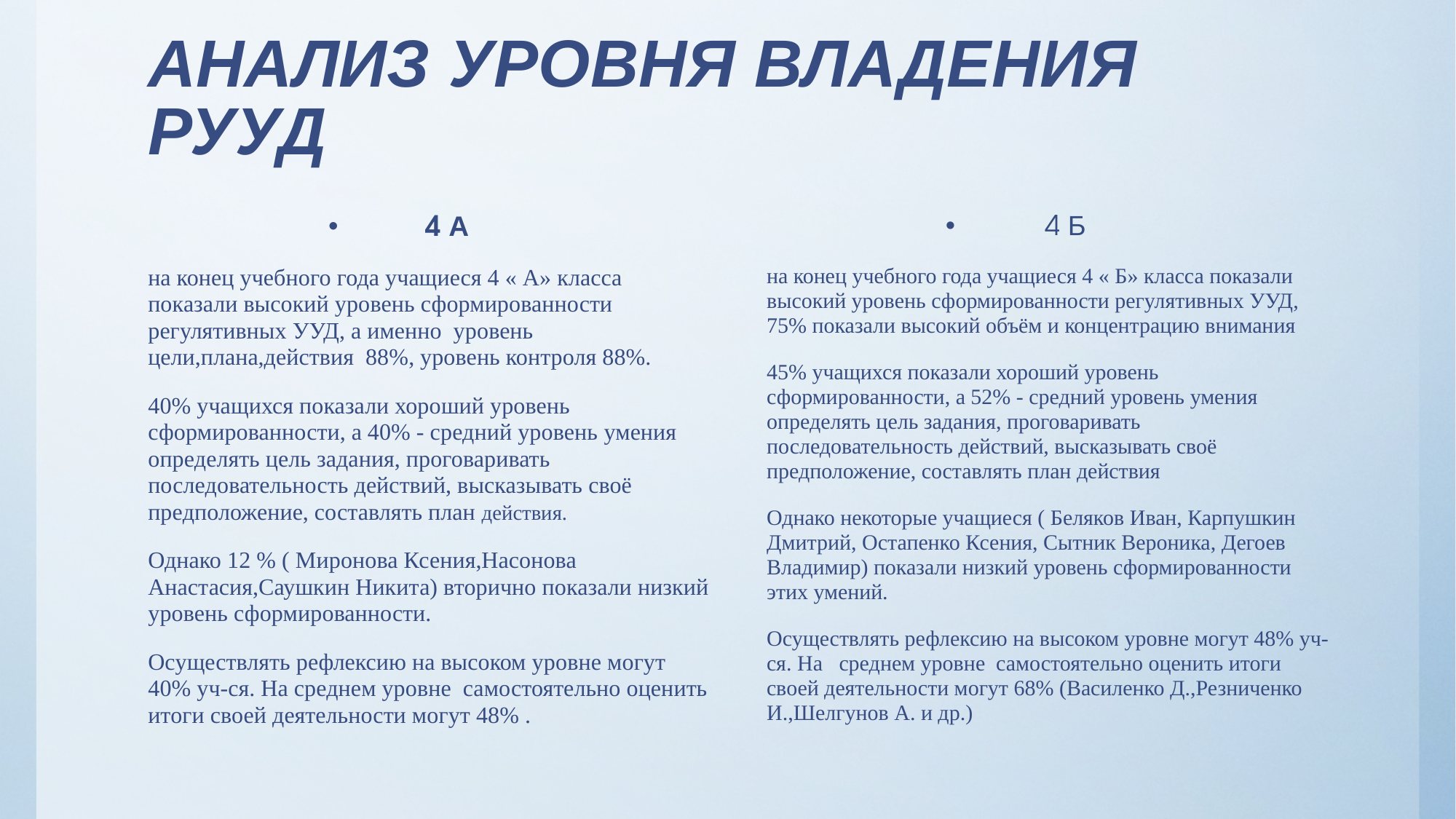

# АНАЛИЗ УРОВНЯ ВЛАДЕНИЯ РУУД
4 А
на конец учебного года учащиеся 4 « А» класса показали высокий уровень сформированности регулятивных УУД, а именно  уровень цели,плана,действия  88%, уровень контроля 88%.
40% учащихся показали хороший уровень сформированности, а 40% - средний уровень умения определять цель задания, проговаривать последовательность действий, высказывать своё предположение, составлять план действия.
Однако 12 % ( Миронова Ксения,Насонова Анастасия,Саушкин Никита) вторично показали низкий уровень сформированности.
Осуществлять рефлексию на высоком уровне могут 40% уч-ся. На среднем уровне  самостоятельно оценить итоги своей деятельности могут 48% .

4 Б
на конец учебного года учащиеся 4 « Б» класса показали высокий уровень сформированности регулятивных УУД, 75% показали высокий объём и концентрацию внимания
45% учащихся показали хороший уровень сформированности, а 52% - средний уровень умения определять цель задания, проговаривать последовательность действий, высказывать своё предположение, составлять план действия
Однако некоторые учащиеся ( Беляков Иван, Карпушкин Дмитрий, Остапенко Ксения, Сытник Вероника, Дегоев Владимир) показали низкий уровень сформированности этих умений.
Осуществлять рефлексию на высоком уровне могут 48% уч-ся. На   среднем уровне  самостоятельно оценить итоги своей деятельности могут 68% (Василенко Д.,Резниченко И.,Шелгунов А. и др.)